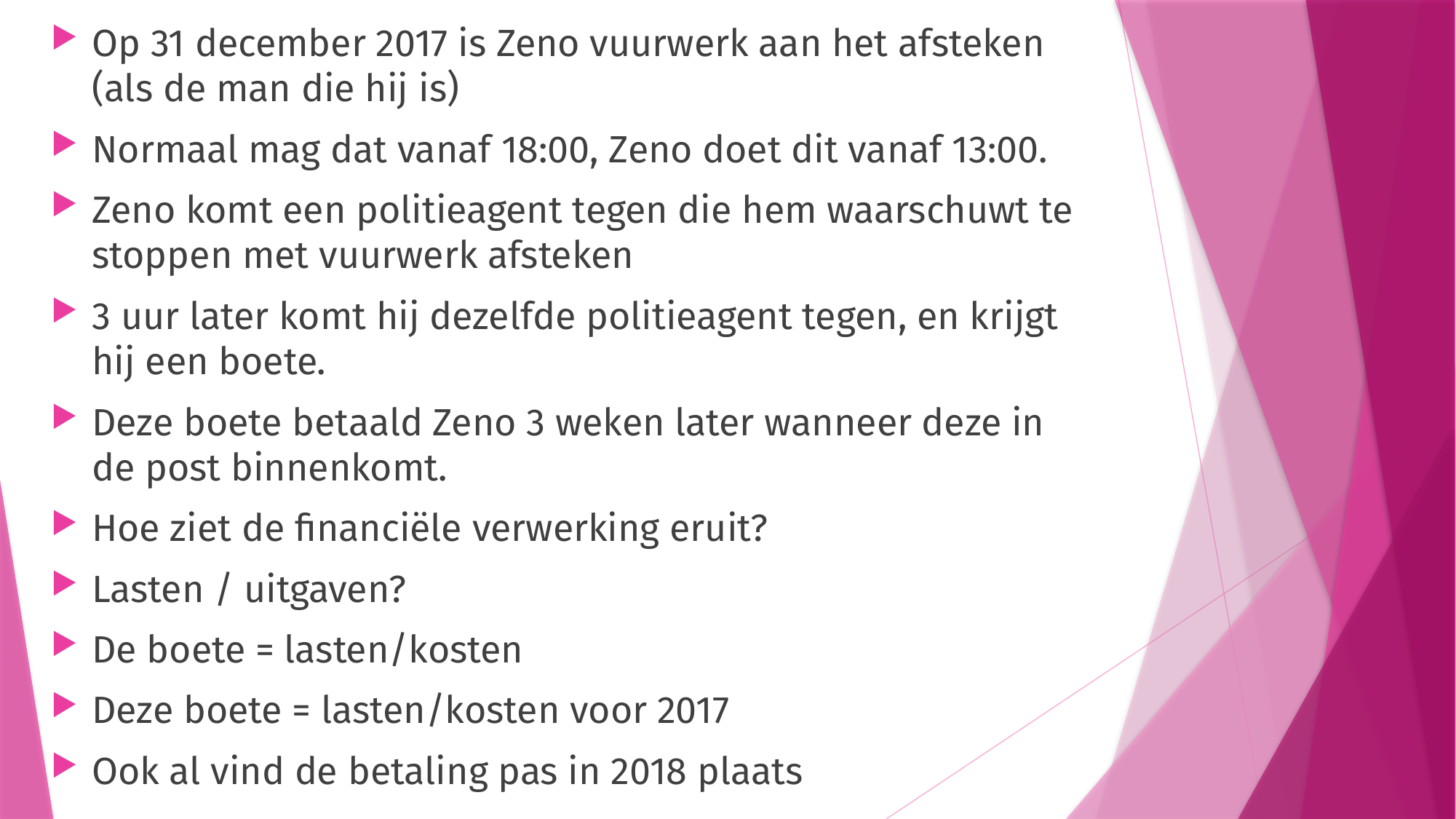

Op 31 december 2017 is Zeno vuurwerk aan het afsteken (als de man die hij is)
Normaal mag dat vanaf 18:00, Zeno doet dit vanaf 13:00.
Zeno komt een politieagent tegen die hem waarschuwt te stoppen met vuurwerk afsteken
3 uur later komt hij dezelfde politieagent tegen, en krijgt hij een boete.
Deze boete betaald Zeno 3 weken later wanneer deze in de post binnenkomt.
Hoe ziet de financiële verwerking eruit?
Lasten / uitgaven?
De boete = lasten/kosten
Deze boete = lasten/kosten voor 2017
Ook al vind de betaling pas in 2018 plaats